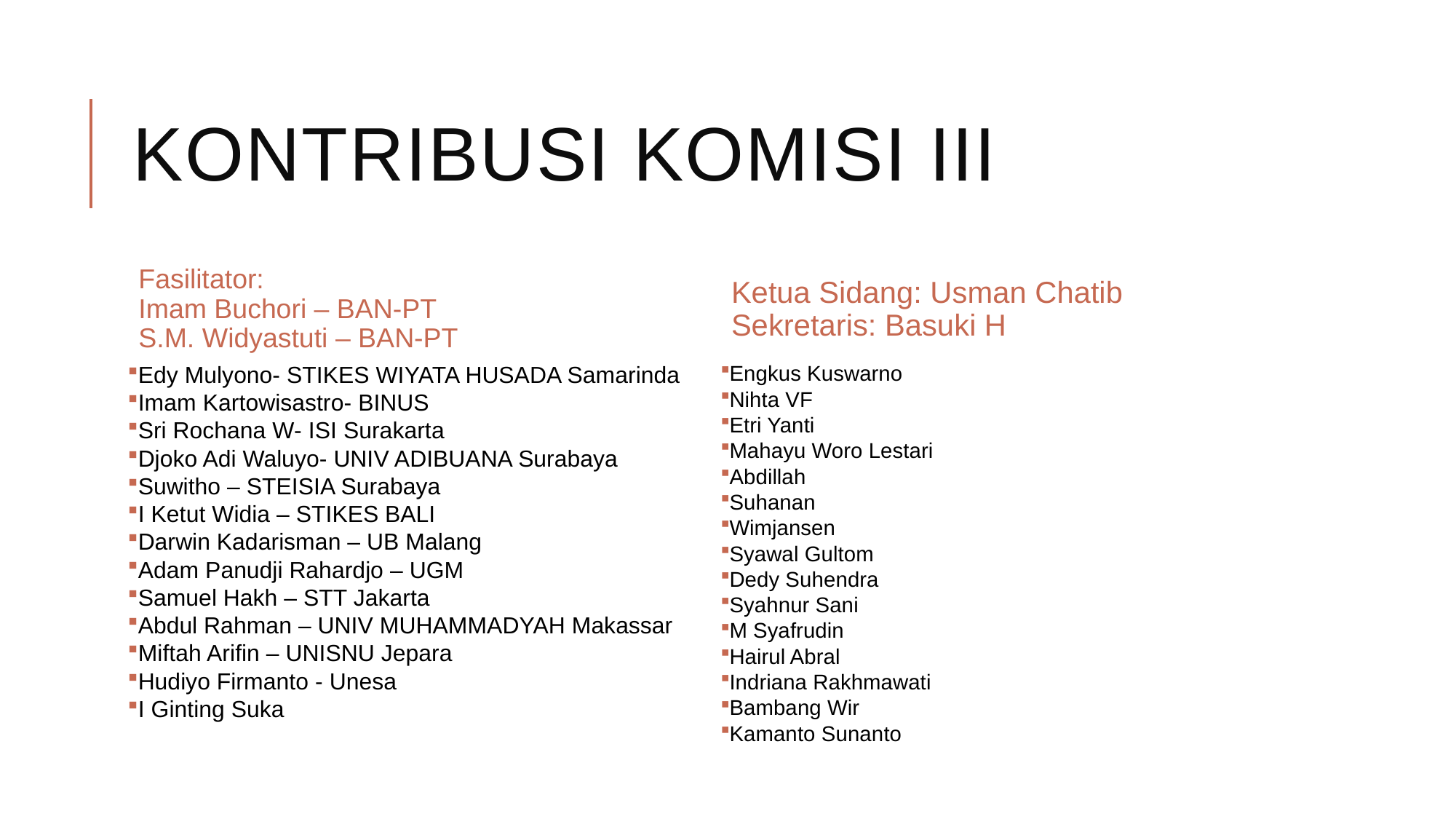

# Kontribusi komisi iii
Fasilitator:
Imam Buchori – BAN-PT
S.M. Widyastuti – BAN-PT
Ketua Sidang: Usman Chatib
Sekretaris: Basuki H
Edy Mulyono- STIKES WIYATA HUSADA Samarinda
Imam Kartowisastro- BINUS
Sri Rochana W- ISI Surakarta
Djoko Adi Waluyo- UNIV ADIBUANA Surabaya
Suwitho – STEISIA Surabaya
I Ketut Widia – STIKES BALI
Darwin Kadarisman – UB Malang
Adam Panudji Rahardjo – UGM
Samuel Hakh – STT Jakarta
Abdul Rahman – UNIV MUHAMMADYAH Makassar
Miftah Arifin – UNISNU Jepara
Hudiyo Firmanto - Unesa
I Ginting Suka

Engkus Kuswarno
Nihta VF
Etri Yanti
Mahayu Woro Lestari
Abdillah
Suhanan
Wimjansen
Syawal Gultom
Dedy Suhendra
Syahnur Sani
M Syafrudin
Hairul Abral
Indriana Rakhmawati
Bambang Wir
Kamanto Sunanto